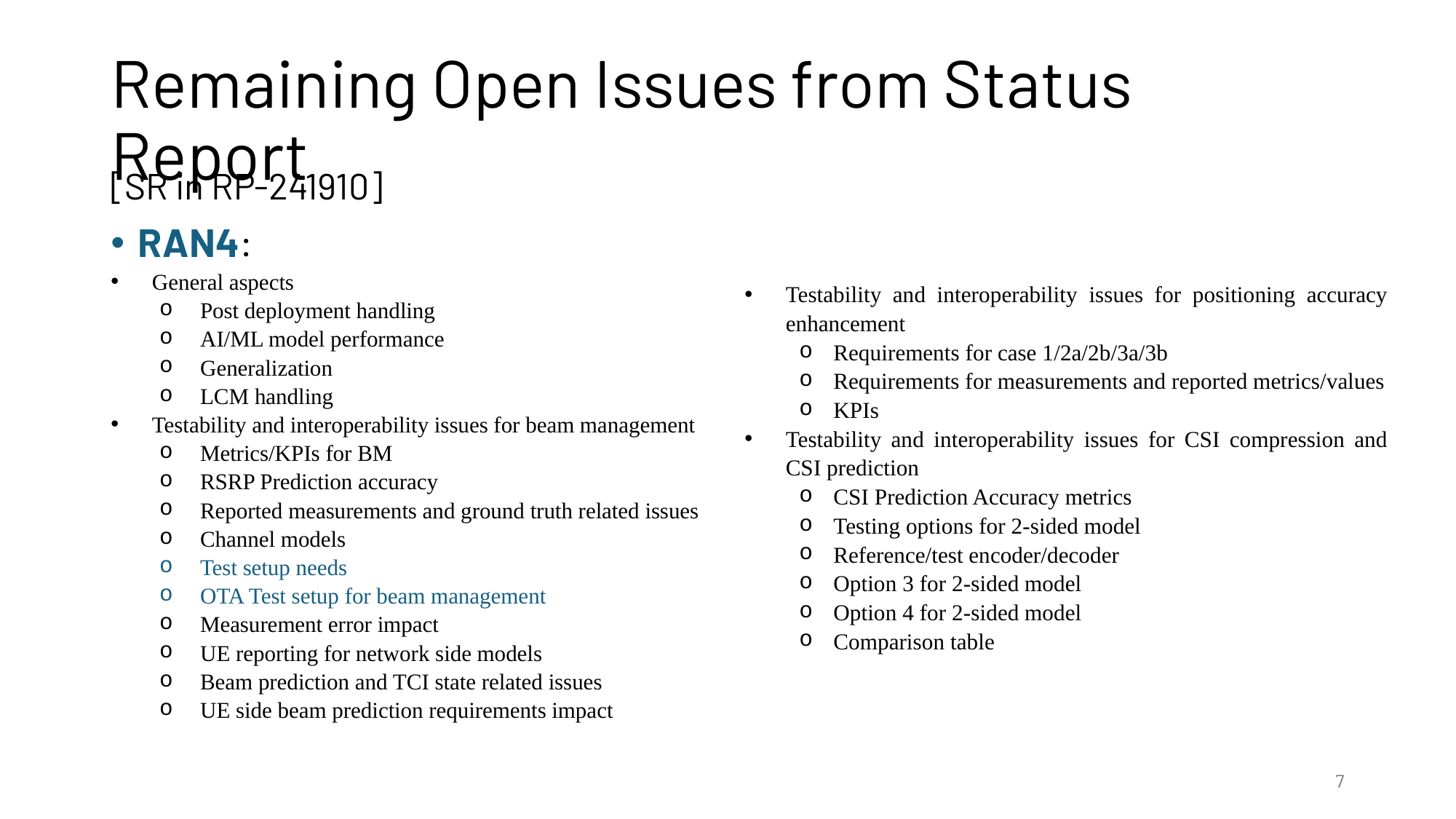

# Remaining Open Issues from Status Report
[SR in RP-241910]
RAN4:
General aspects
Post deployment handling
AI/ML model performance
Generalization
LCM handling
Testability and interoperability issues for beam management
Metrics/KPIs for BM
RSRP Prediction accuracy
Reported measurements and ground truth related issues
Channel models
Test setup needs
OTA Test setup for beam management
Measurement error impact
UE reporting for network side models
Beam prediction and TCI state related issues
UE side beam prediction requirements impact

Testability and interoperability issues for positioning accuracy enhancement
Requirements for case 1/2a/2b/3a/3b
Requirements for measurements and reported metrics/values
KPIs
Testability and interoperability issues for CSI compression and CSI prediction
CSI Prediction Accuracy metrics
Testing options for 2-sided model
Reference/test encoder/decoder
Option 3 for 2-sided model
Option 4 for 2-sided model
Comparison table
7